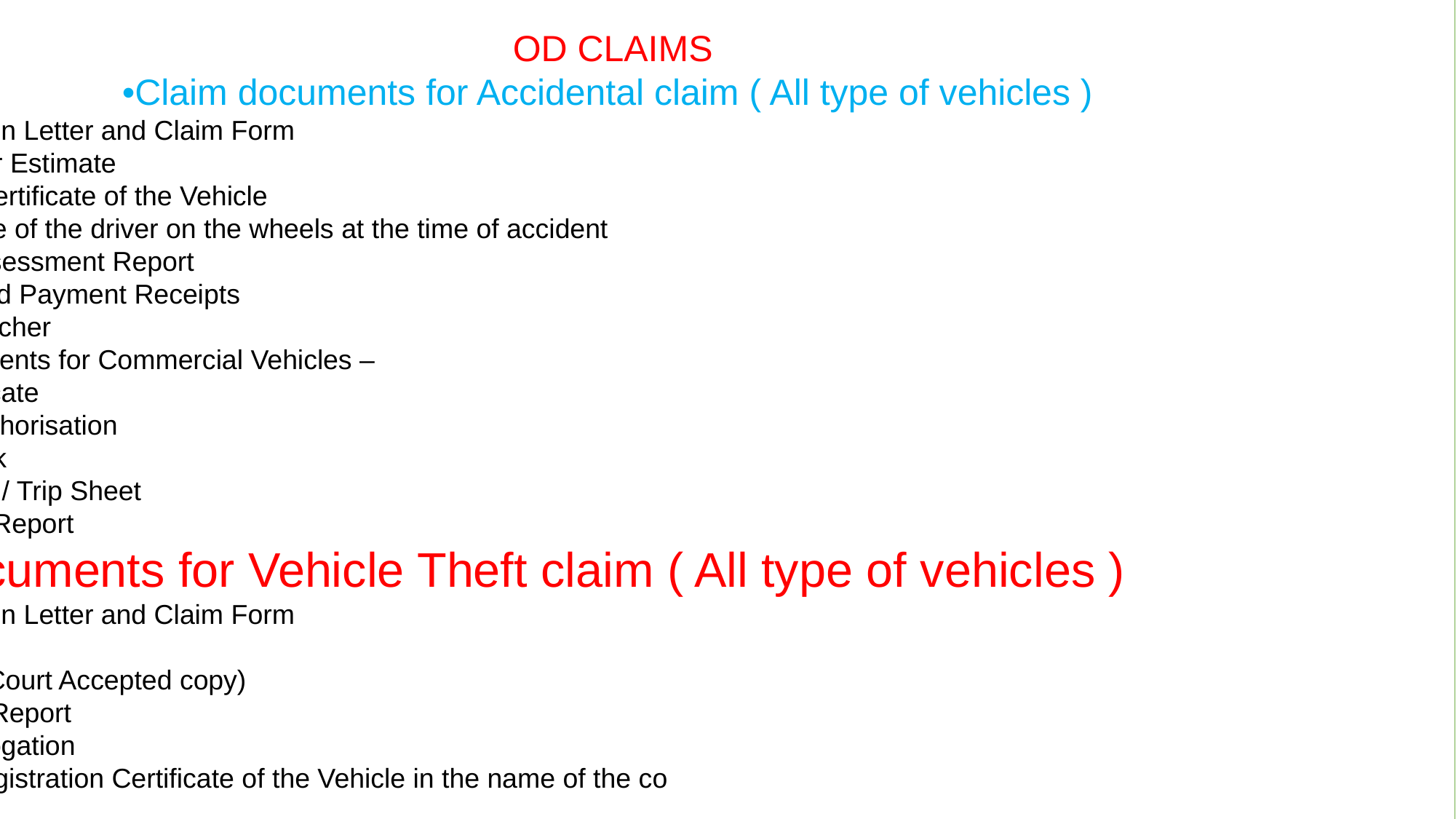

OD CLAIMS
•Claim documents for Accidental claim ( All type of vehicles )
•1. Claim Intimation Letter and Claim Form
•2. Copy of Repair Estimate
•3. Registration Certificate of the Vehicle
•4. Driving Licence of the driver on the wheels at the time of accident
•5. Surveyor’s Assessment Report
•6. Repair Bills and Payment Receipts
•7. Discharge Voucher
•Additional documents for Commercial Vehicles –
•8. Fitness Certificate
•9. Permit and Authorisation
•10. Taxation Book
•11. Load Challan / Trip Sheet
•12. Spot Survey Report
•Claim documents for Vehicle Theft claim ( All type of vehicles )
•1. Claim Intimation Letter and Claim Form
•2. F.I.R.
•3. Final Report (Court Accepted copy)
•4. Investigator’s Report
•5. Letter of Subrogation
•6. Transfer of Registration Certificate of the Vehicle in the name of the co